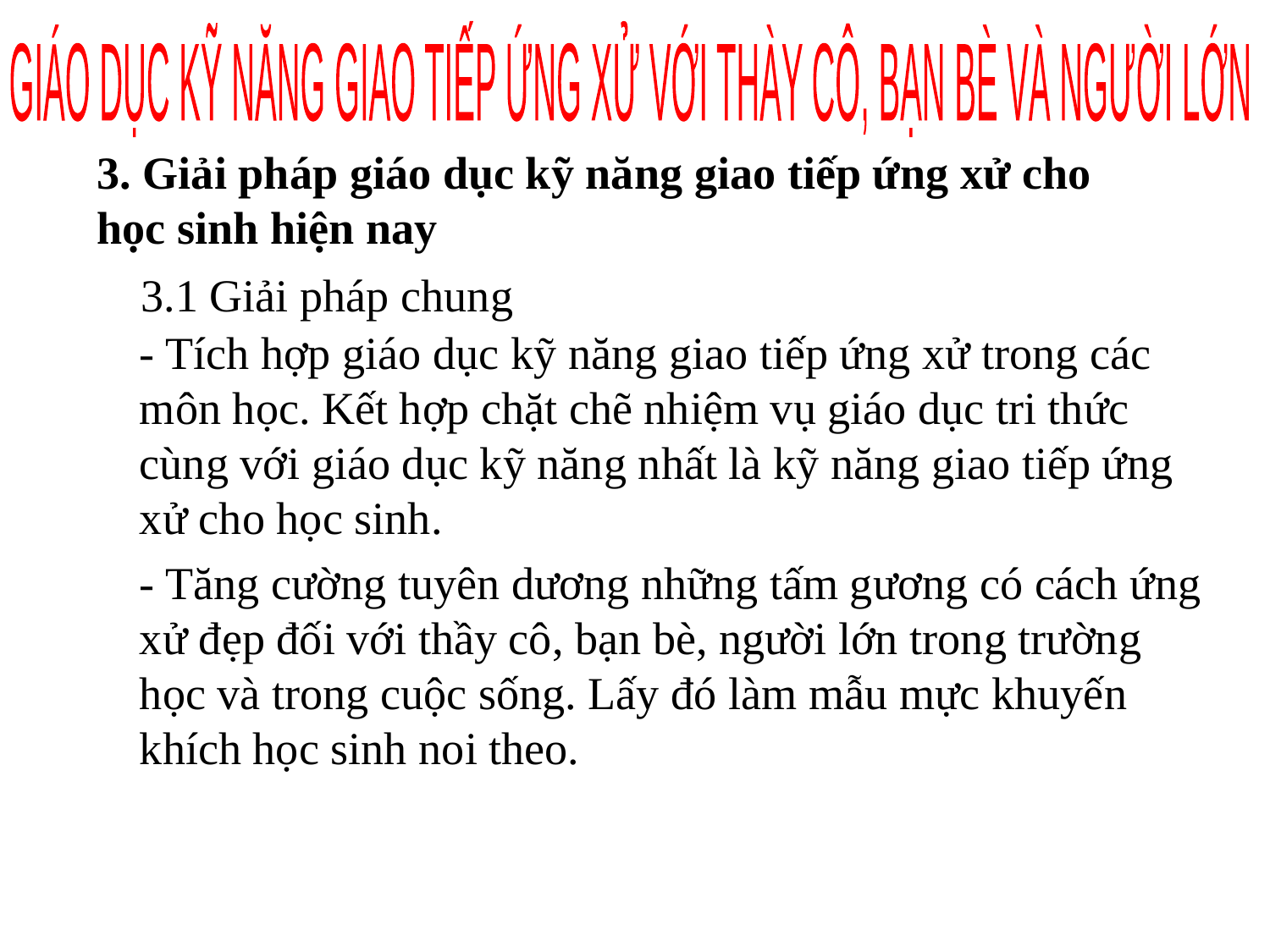

GIÁO DỤC KỸ NĂNG GIAO TIẾP ỨNG XỬ VỚI THÀY CÔ, BẠN BÈ VÀ NGƯỜI LỚN
3. Giải pháp giáo dục kỹ năng giao tiếp ứng xử cho học sinh hiện nay
3.1 Giải pháp chung
- Tích hợp giáo dục kỹ năng giao tiếp ứng xử trong các môn học. Kết hợp chặt chẽ nhiệm vụ giáo dục tri thức cùng với giáo dục kỹ năng nhất là kỹ năng giao tiếp ứng xử cho học sinh.
- Tăng cường tuyên dương những tấm gương có cách ứng xử đẹp đối với thầy cô, bạn bè, người lớn trong trường học và trong cuộc sống. Lấy đó làm mẫu mực khuyến khích học sinh noi theo.